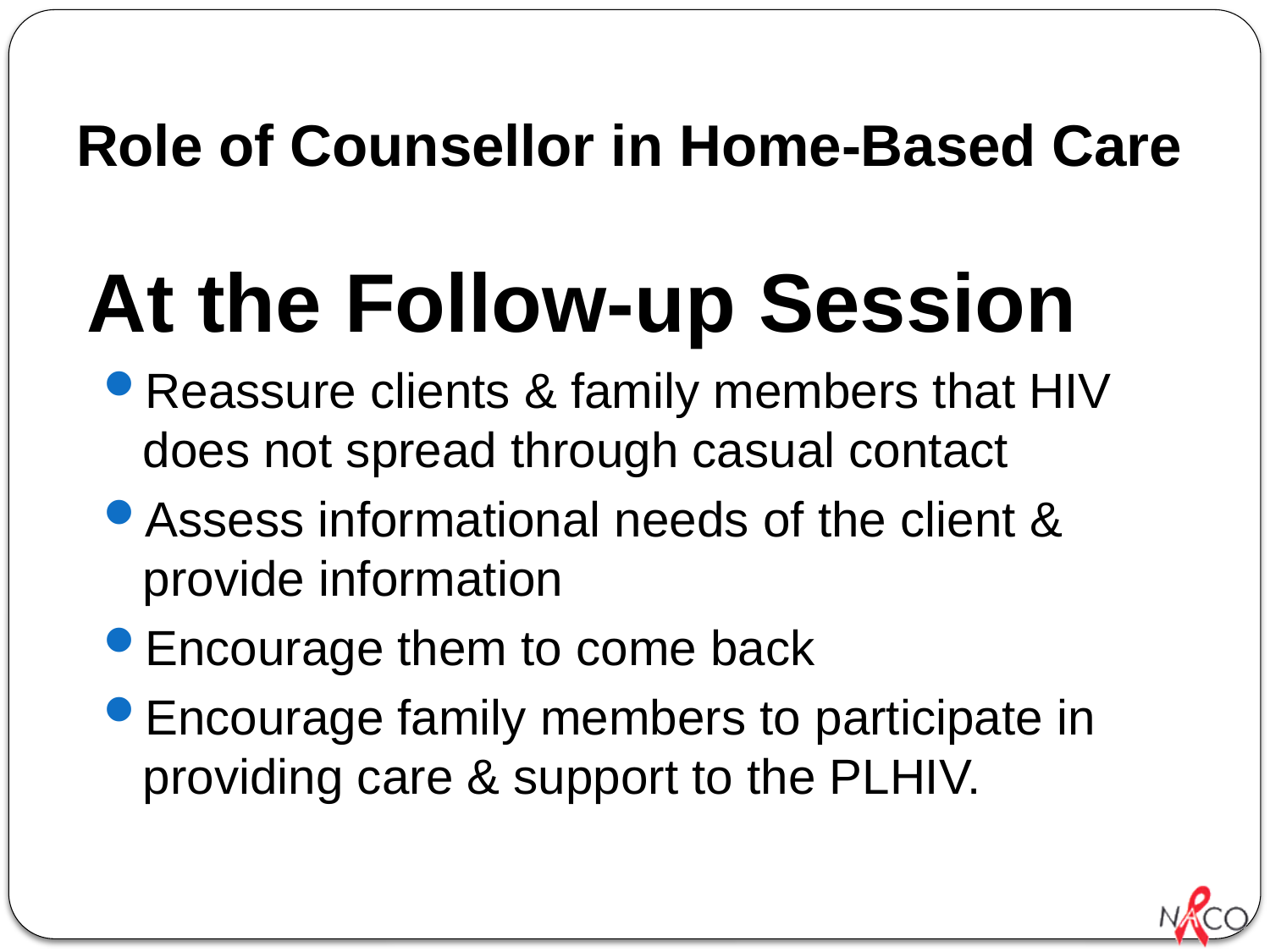

# Role of Counsellor in Home-Based Care
At the Follow-up Session
Reassure clients & family members that HIV does not spread through casual contact
Assess informational needs of the client & provide information
Encourage them to come back
Encourage family members to participate in providing care & support to the PLHIV.